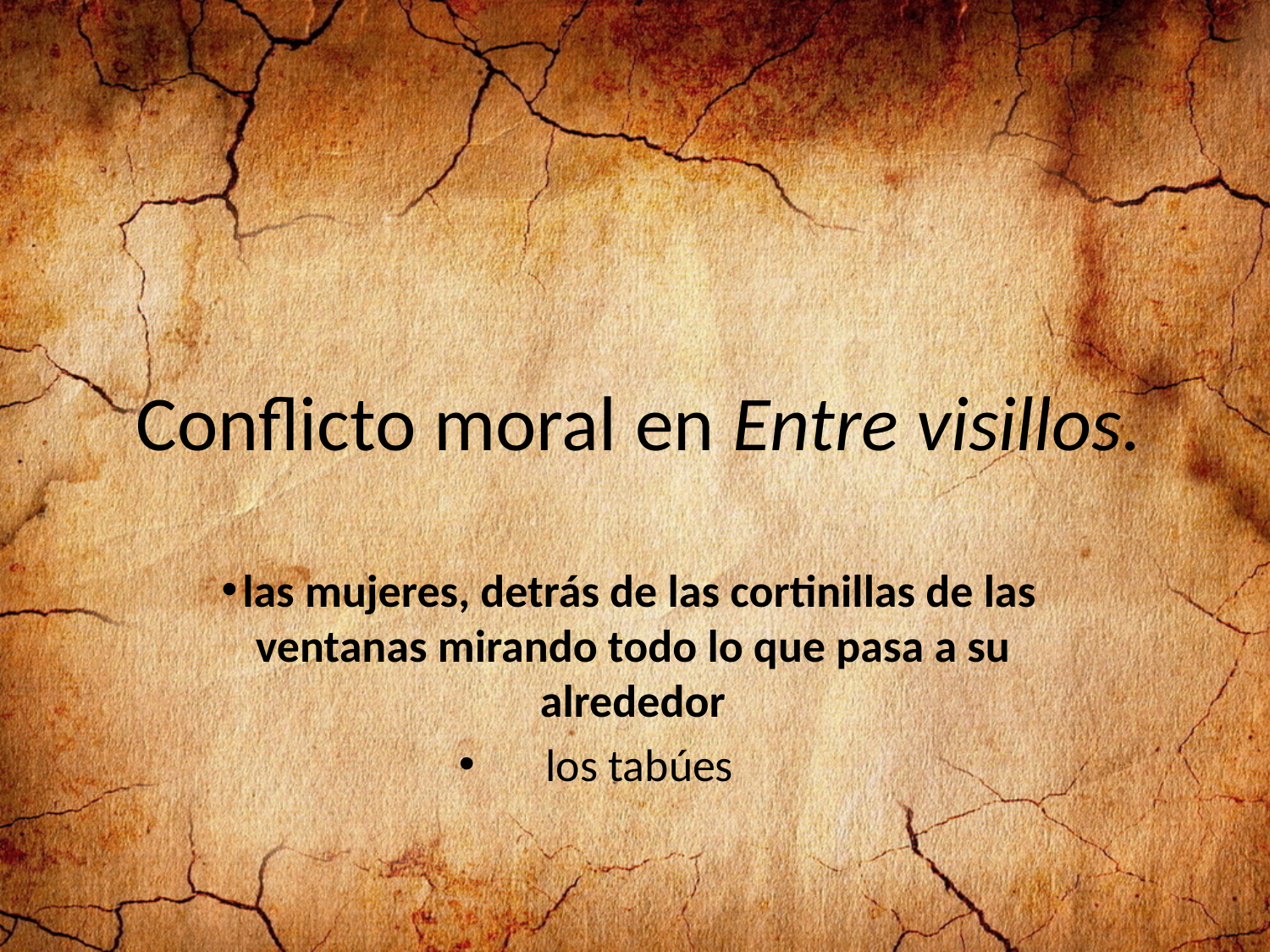

# Conflicto moral en Entre visillos.
las mujeres, detrás de las cortinillas de las ventanas mirando todo lo que pasa a su alrededor
 los tabúes